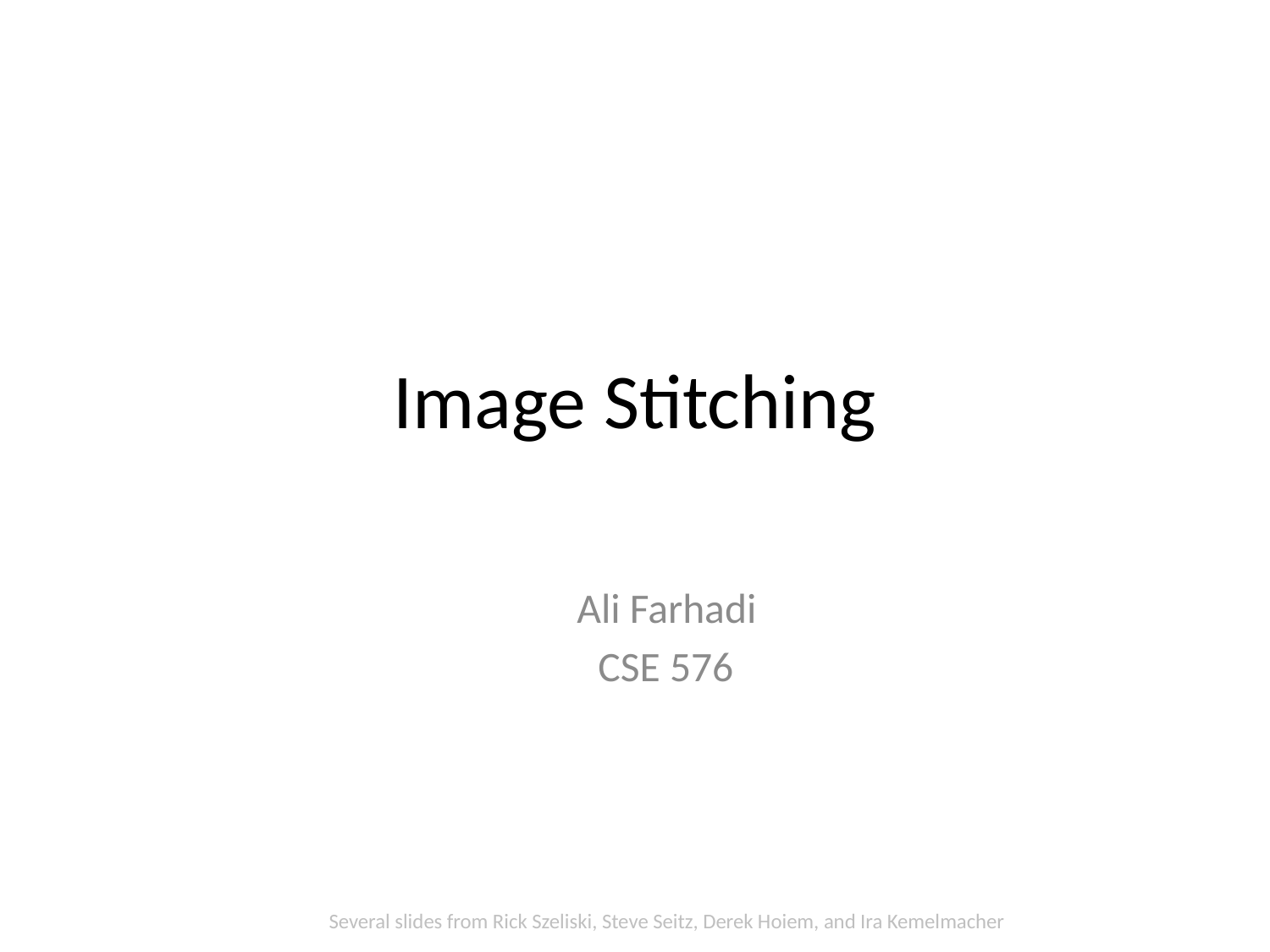

# Image Stitching
Ali Farhadi
CSE 576

Several slides from Rick Szeliski, Steve Seitz, Derek Hoiem, and Ira Kemelmacher